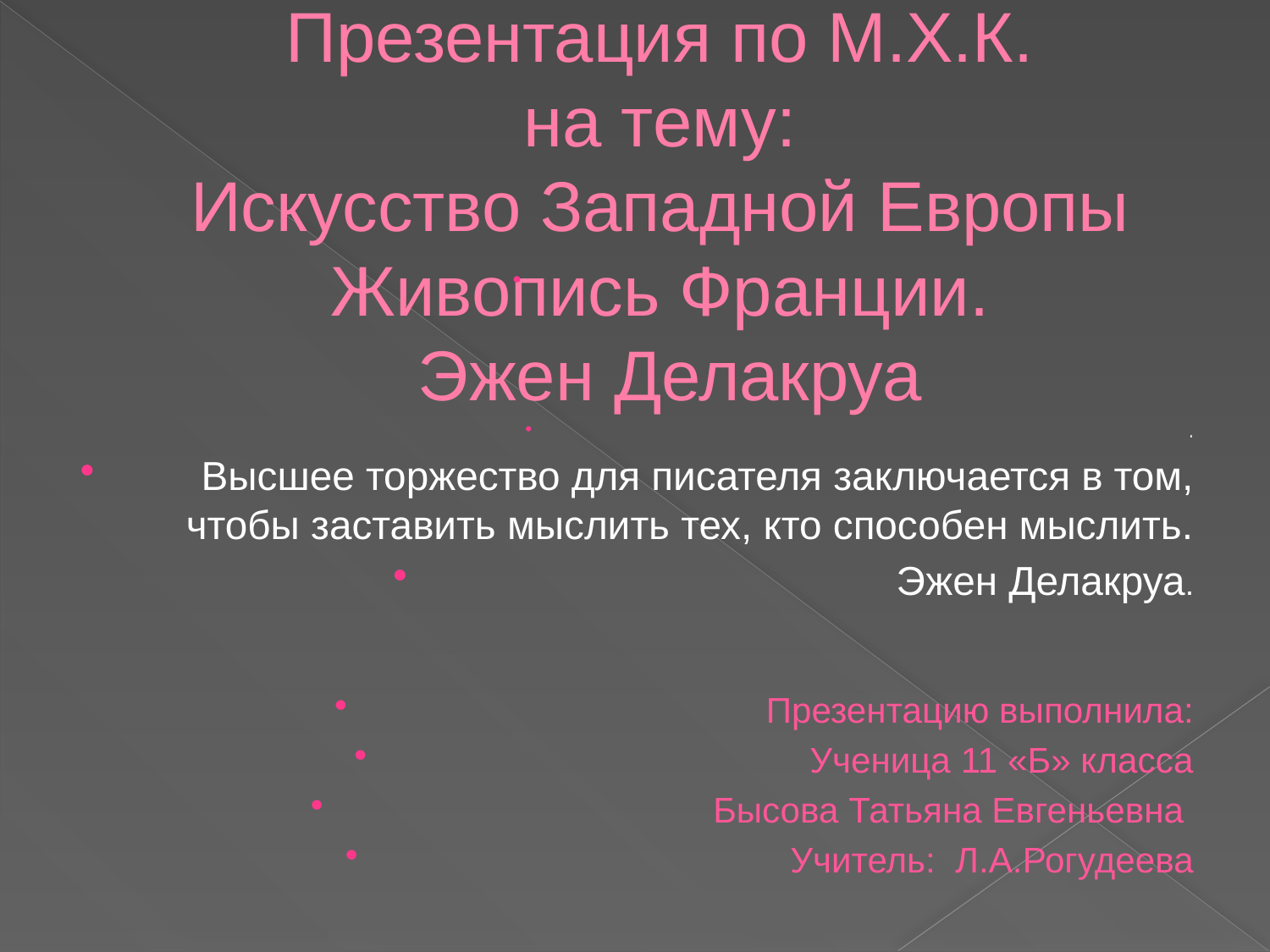

# Презентация по М.Х.К. на тему: Искусство Западной Европы Живопись Франции. Эжен Делакруа

.
Высшее торжество для писателя заключается в том, чтобы заставить мыслить тех, кто способен мыслить.
Эжен Делакруа.

Презентацию выполнила:
Ученица 11 «Б» класса
Бысова Татьяна Евгеньевна
Учитель:  Л.А.Рогудеева